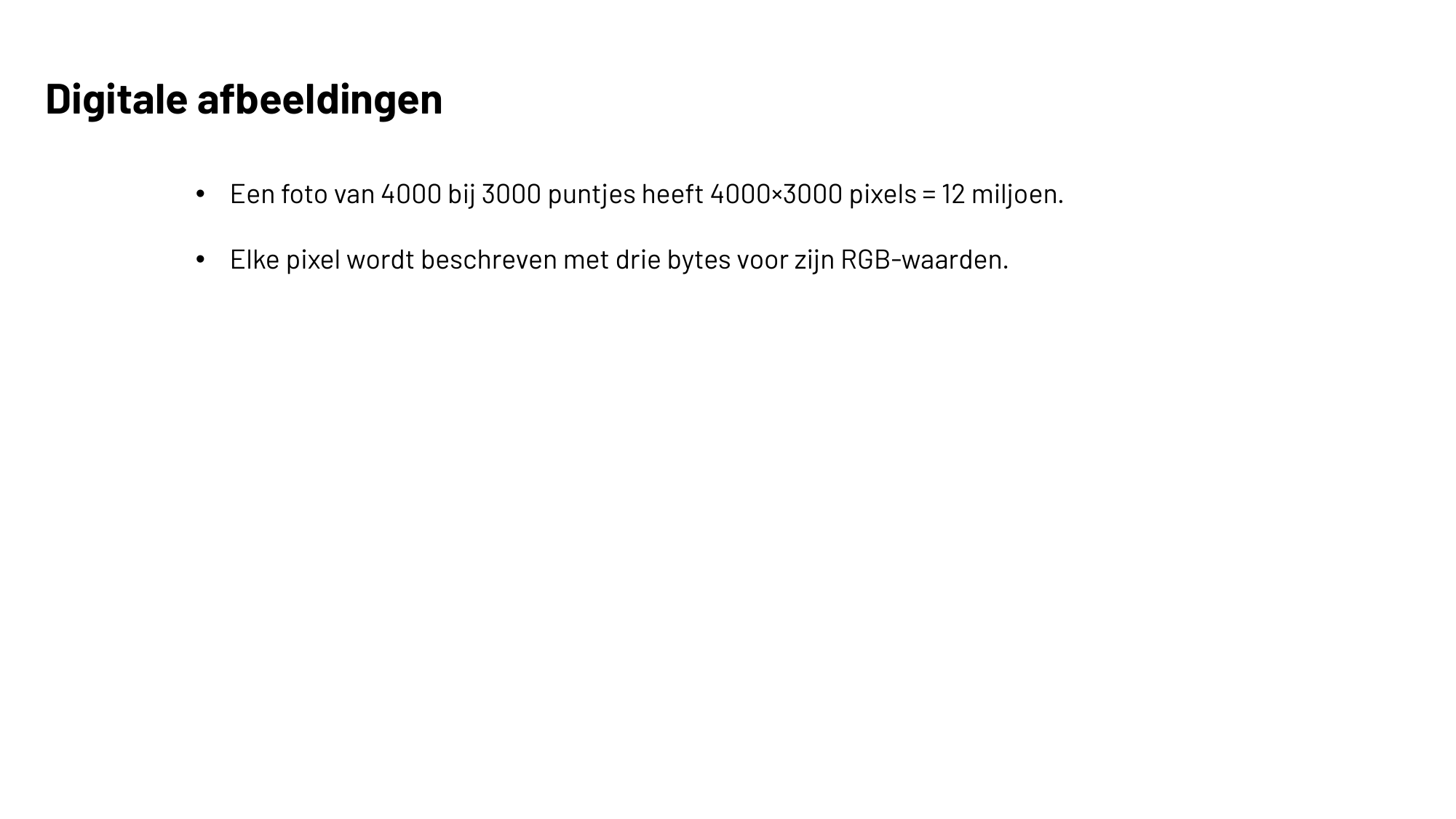

Digitale afbeeldingen
Een foto van 4000 bij 3000 puntjes heeft 4000×3000 pixels = 12 miljoen.
Elke pixel wordt beschreven met drie bytes voor zijn RGB-waarden.